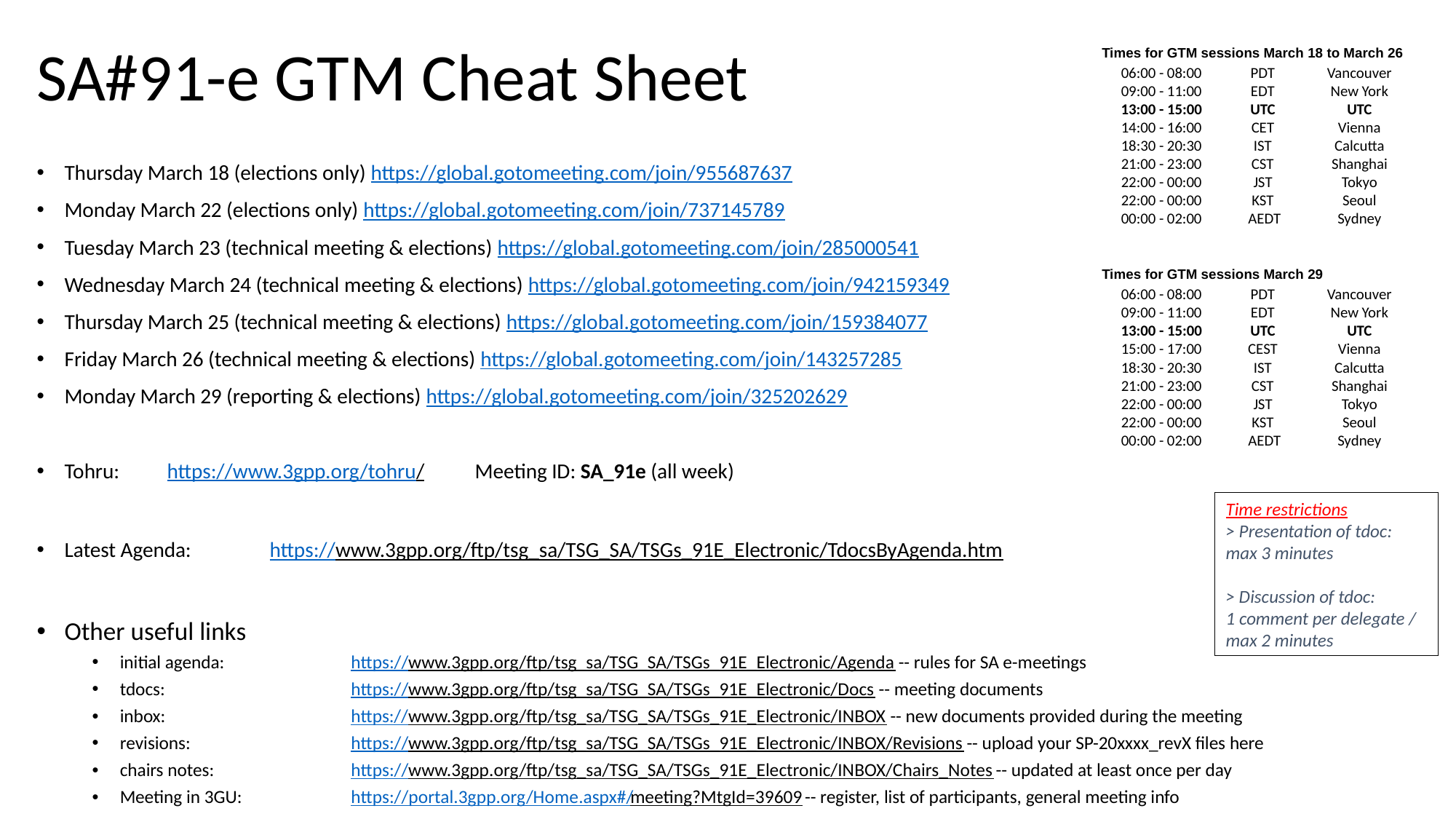

# SA#91-e GTM Cheat Sheet
Times for GTM sessions March 18 to March 26
| 06:00 - 08:00 | PDT | Vancouver |
| --- | --- | --- |
| 09:00 - 11:00 | EDT | New York |
| 13:00 - 15:00 | UTC | UTC |
| 14:00 - 16:00 | CET | Vienna |
| 18:30 - 20:30 | IST | Calcutta |
| 21:00 - 23:00 | CST | Shanghai |
| 22:00 - 00:00 | JST | Tokyo |
| 22:00 - 00:00 | KST | Seoul |
| 00:00 - 02:00 | AEDT | Sydney |
Thursday March 18 (elections only) https://global.gotomeeting.com/join/955687637
Monday March 22 (elections only) https://global.gotomeeting.com/join/737145789
Tuesday March 23 (technical meeting & elections) https://global.gotomeeting.com/join/285000541
Wednesday March 24 (technical meeting & elections) https://global.gotomeeting.com/join/942159349
Thursday March 25 (technical meeting & elections) https://global.gotomeeting.com/join/159384077
Friday March 26 (technical meeting & elections) https://global.gotomeeting.com/join/143257285
Monday March 29 (reporting & elections) https://global.gotomeeting.com/join/325202629

Tohru: 		https://www.3gpp.org/tohru/ 	Meeting ID: SA_91e (all week)

Latest Agenda: 	https://www.3gpp.org/ftp/tsg_sa/TSG_SA/TSGs_91E_Electronic/TdocsByAgenda.htm

Other useful links
initial agenda:  	https://www.3gpp.org/ftp/tsg_sa/TSG_SA/TSGs_91E_Electronic/Agenda  -- rules for SA e-meetings
tdocs: 	https://www.3gpp.org/ftp/tsg_sa/TSG_SA/TSGs_91E_Electronic/Docs  -- meeting documents
inbox: 	https://www.3gpp.org/ftp/tsg_sa/TSG_SA/TSGs_91E_Electronic/INBOX  -- new documents provided during the meeting
revisions:	https://www.3gpp.org/ftp/tsg_sa/TSG_SA/TSGs_91E_Electronic/INBOX/Revisions  -- upload your SP-20xxxx_revX files here
chairs notes:	https://www.3gpp.org/ftp/tsg_sa/TSG_SA/TSGs_91E_Electronic/INBOX/Chairs_Notes  -- updated at least once per day
Meeting in 3GU:	https://portal.3gpp.org/Home.aspx#/meeting?MtgId=39609 -- register, list of participants, general meeting info

Times for GTM sessions March 29
| 06:00 - 08:00 | PDT | Vancouver |
| --- | --- | --- |
| 09:00 - 11:00 | EDT | New York |
| 13:00 - 15:00 | UTC | UTC |
| 15:00 - 17:00 | CEST | Vienna |
| 18:30 - 20:30 | IST | Calcutta |
| 21:00 - 23:00 | CST | Shanghai |
| 22:00 - 00:00 | JST | Tokyo |
| 22:00 - 00:00 | KST | Seoul |
| 00:00 - 02:00 | AEDT | Sydney |
Time restrictions
> Presentation of tdoc:
max 3 minutes

> Discussion of tdoc:
1 comment per delegate /  max 2 minutes